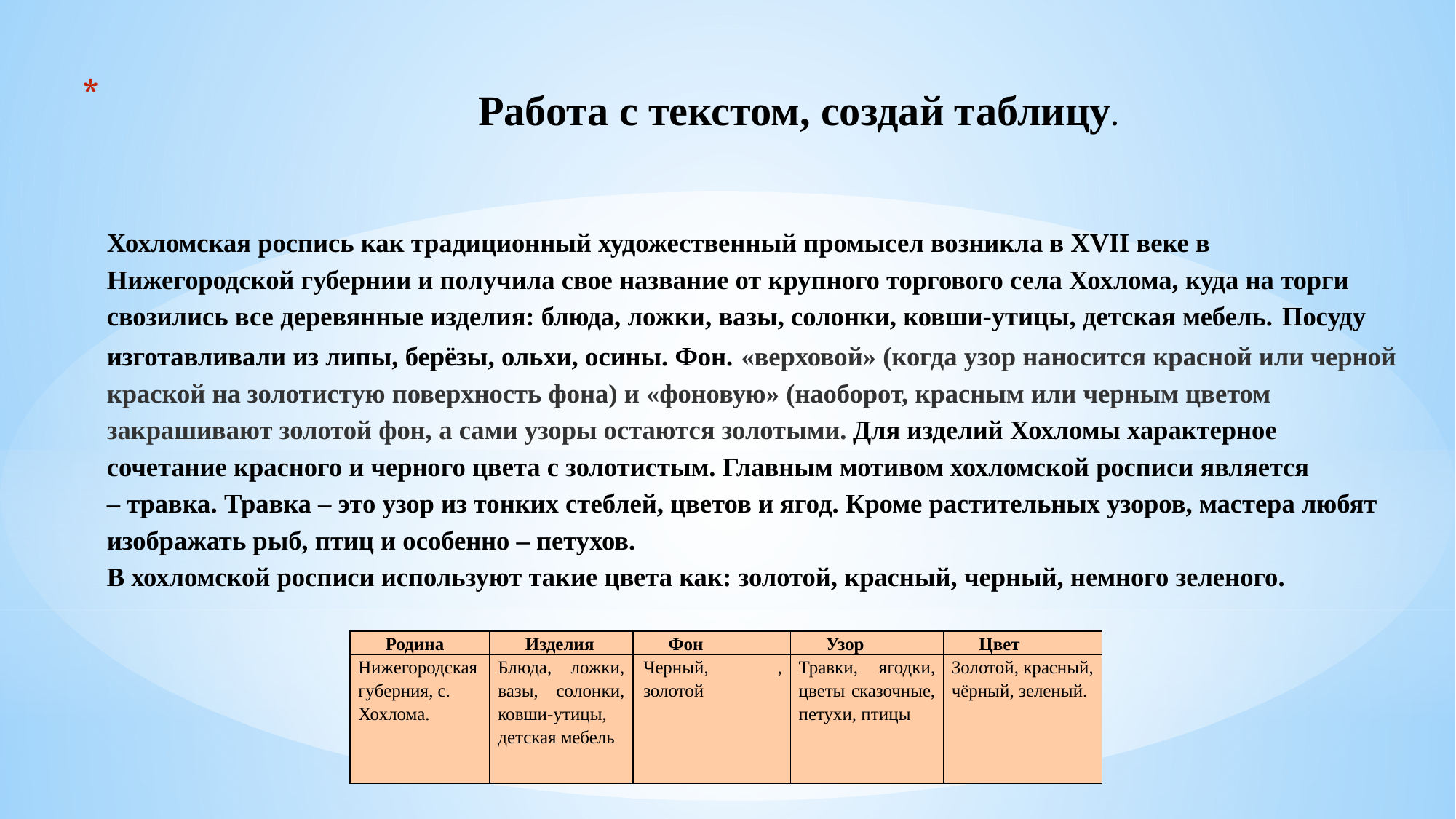

# Хохломская роспись как традиционный художественный промысел возникла в XVII веке в Нижегородской губернии и получила свое название от крупного торгового села Хохлома, куда на торги свозились все деревянные изделия: блюда, ложки, вазы, солонки, ковши-утицы, детская мебель. Посуду изготавливали из липы, берёзы, ольхи, осины. Фон. «верховой» (когда узор наносится красной или черной краской на золотистую поверхность фона) и «фоновую» (наоборот, красным или черным цветом закрашивают золотой фон, а сами узоры остаются золотыми. Для изделий Хохломы характерное сочетание красного и черного цвета с золотистым. Главным мотивом хохломской росписи является – травка. Травка – это узор из тонких стеблей, цветов и ягод. Кроме растительных узоров, мастера любят изображать рыб, птиц и особенно – петухов. В хохломской росписи используют такие цвета как: золотой, красный, черный, немного зеленого.
Работа с текстом, создай таблицу.

| Родина | Изделия | Фон | Узор | Цвет |
| --- | --- | --- | --- | --- |
| Нижегородская губерния, с. Хохлома. | Блюда, ложки, вазы, солонки, ковши-утицы, детская мебель | Черный, , золотой | Травки, ягодки, цветы сказочные, петухи, птицы | Золотой, красный, чёрный, зеленый. |